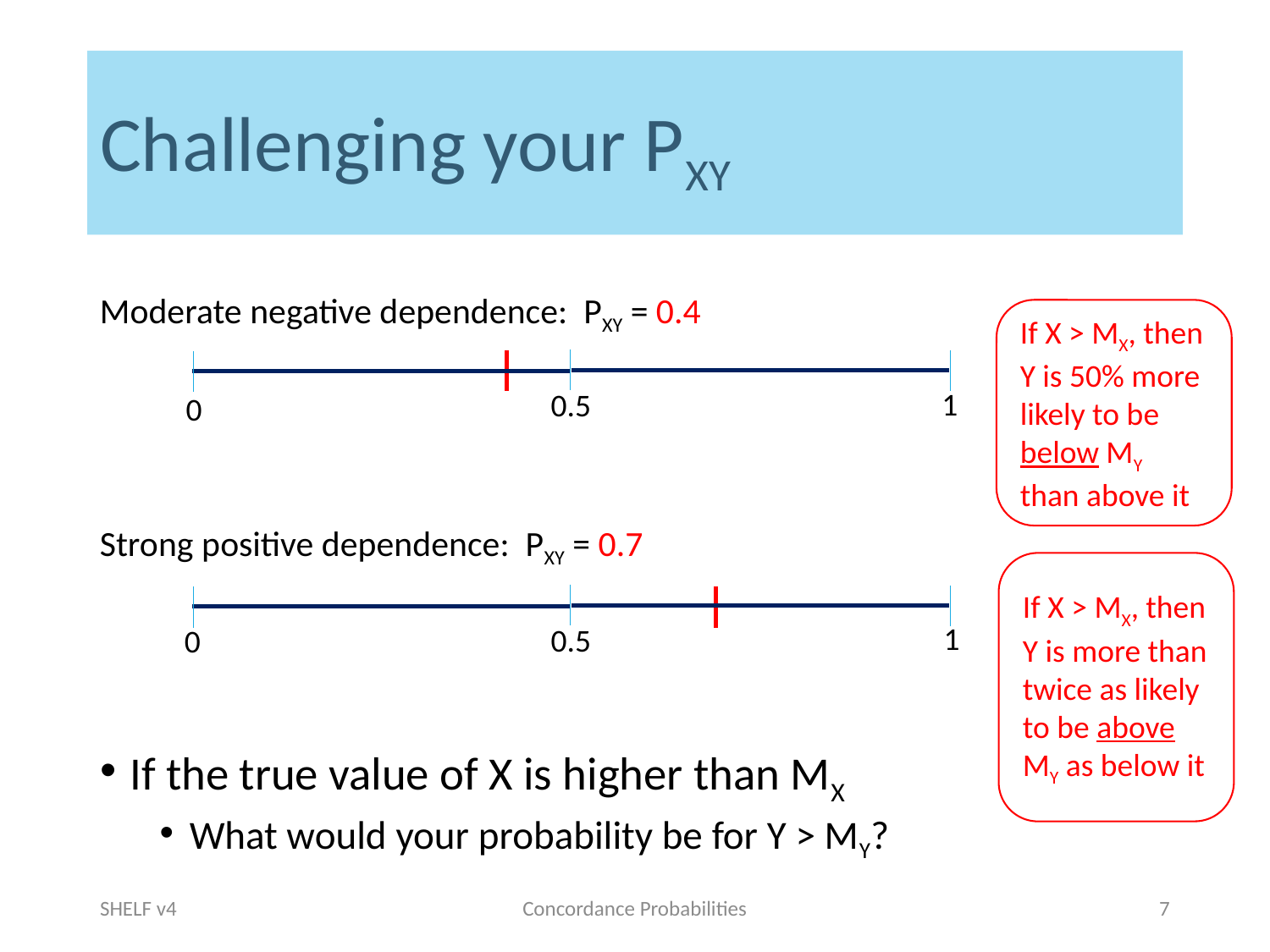

# Challenging your PXY

If the true value of X is higher than MX
What would your probability be for Y > MY?
Moderate negative dependence:  PXY = 0.4
0.5
0
1
If X > MX, then Y is 50% more likely to be below MY than above it
Strong positive dependence:  PXY = 0.7
1
0.5
0
If X > MX, then Y is more than twice as likely to be above MY as below it
SHELF v4
Concordance Probabilities
7